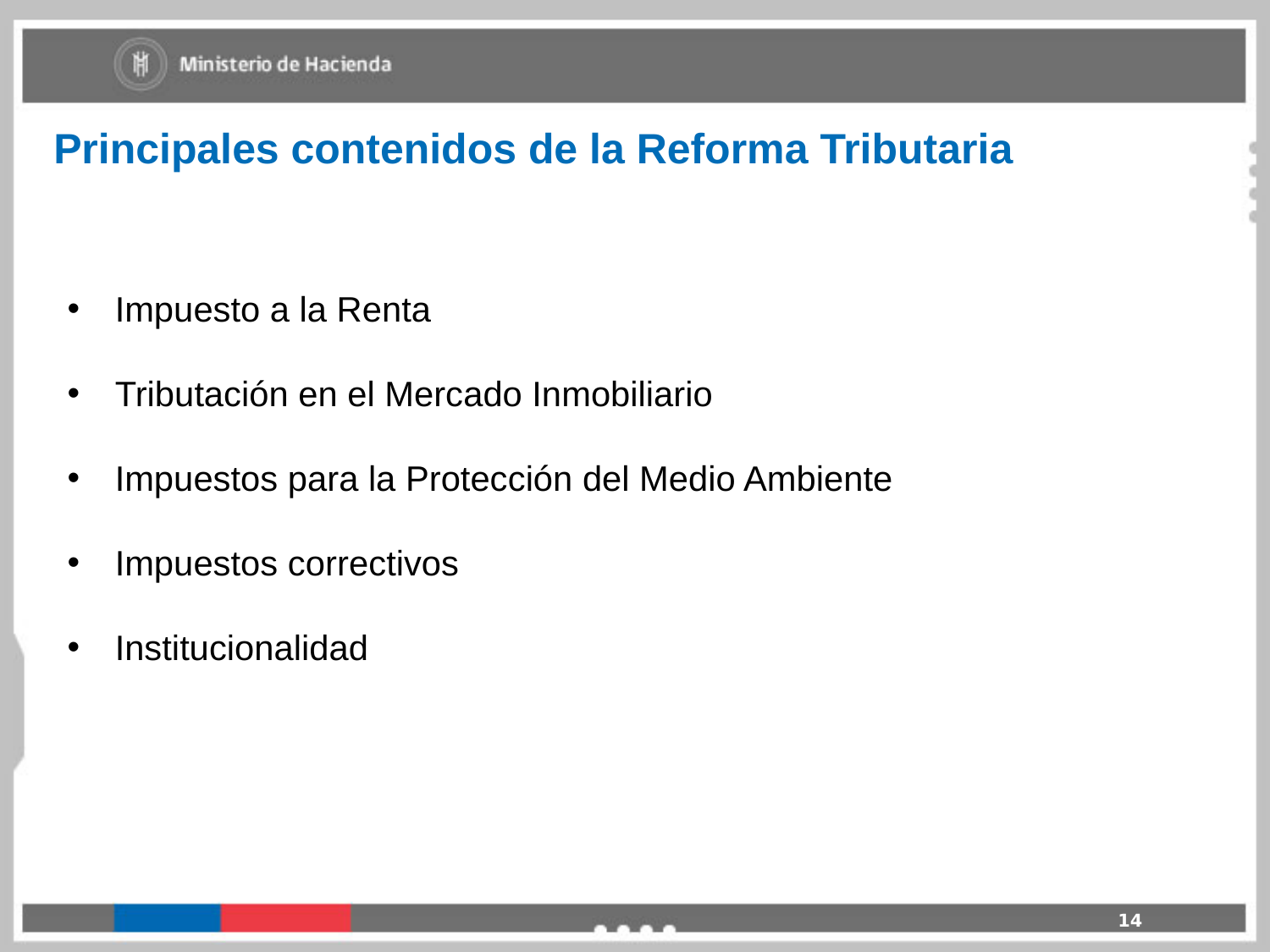

Principales contenidos de la Reforma Tributaria

Impuesto a la Renta
Tributación en el Mercado Inmobiliario
Impuestos para la Protección del Medio Ambiente
Impuestos correctivos
Institucionalidad

14